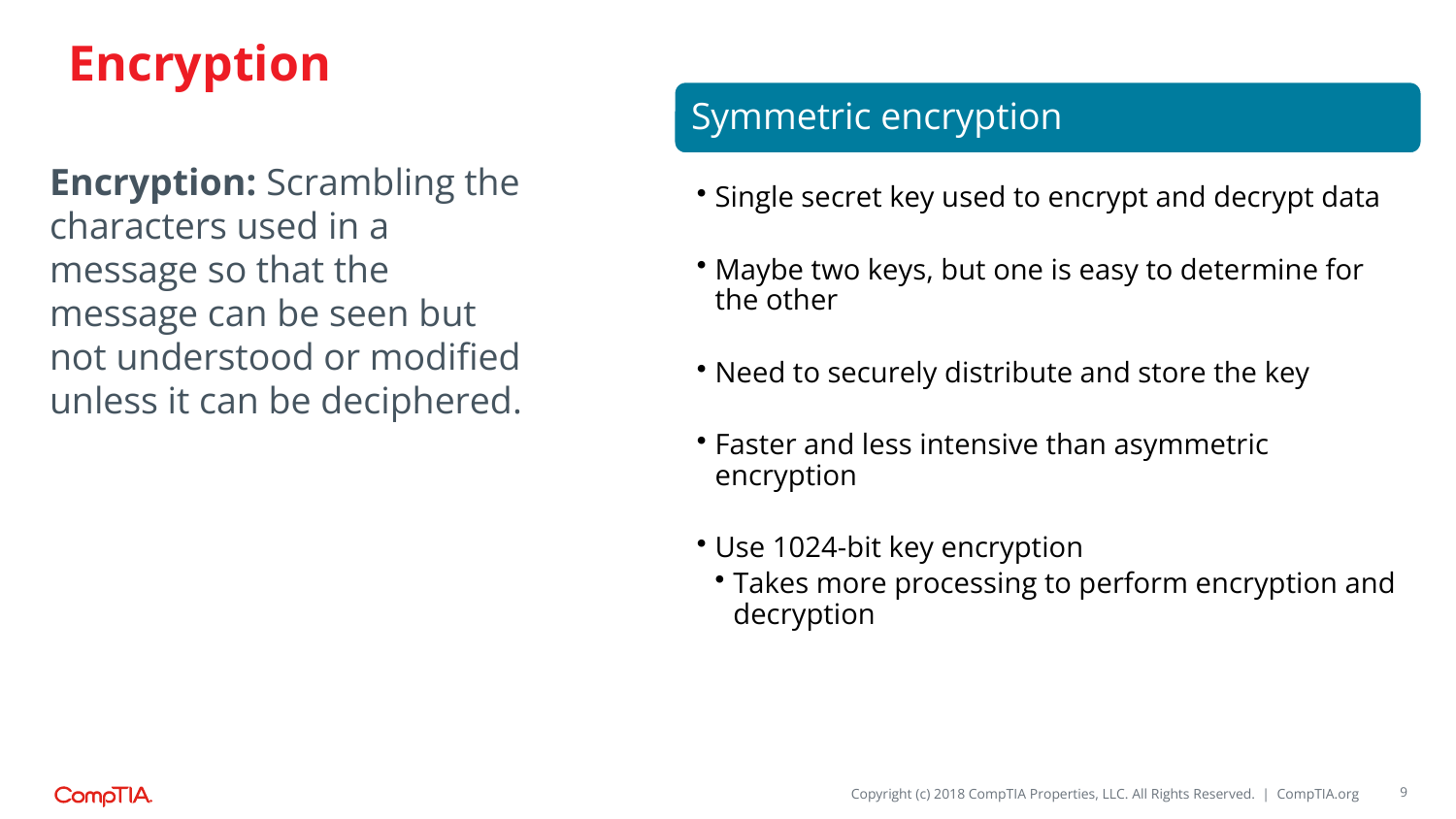

# Encryption
Symmetric encryption
Single secret key used to encrypt and decrypt data

Maybe two keys, but one is easy to determine for the other

Need to securely distribute and store the key

Faster and less intensive than asymmetric encryption

Use 1024-bit key encryption
Takes more processing to perform encryption and decryption
Encryption: Scrambling the characters used in a message so that the message can be seen but not understood or modified unless it can be deciphered.
9